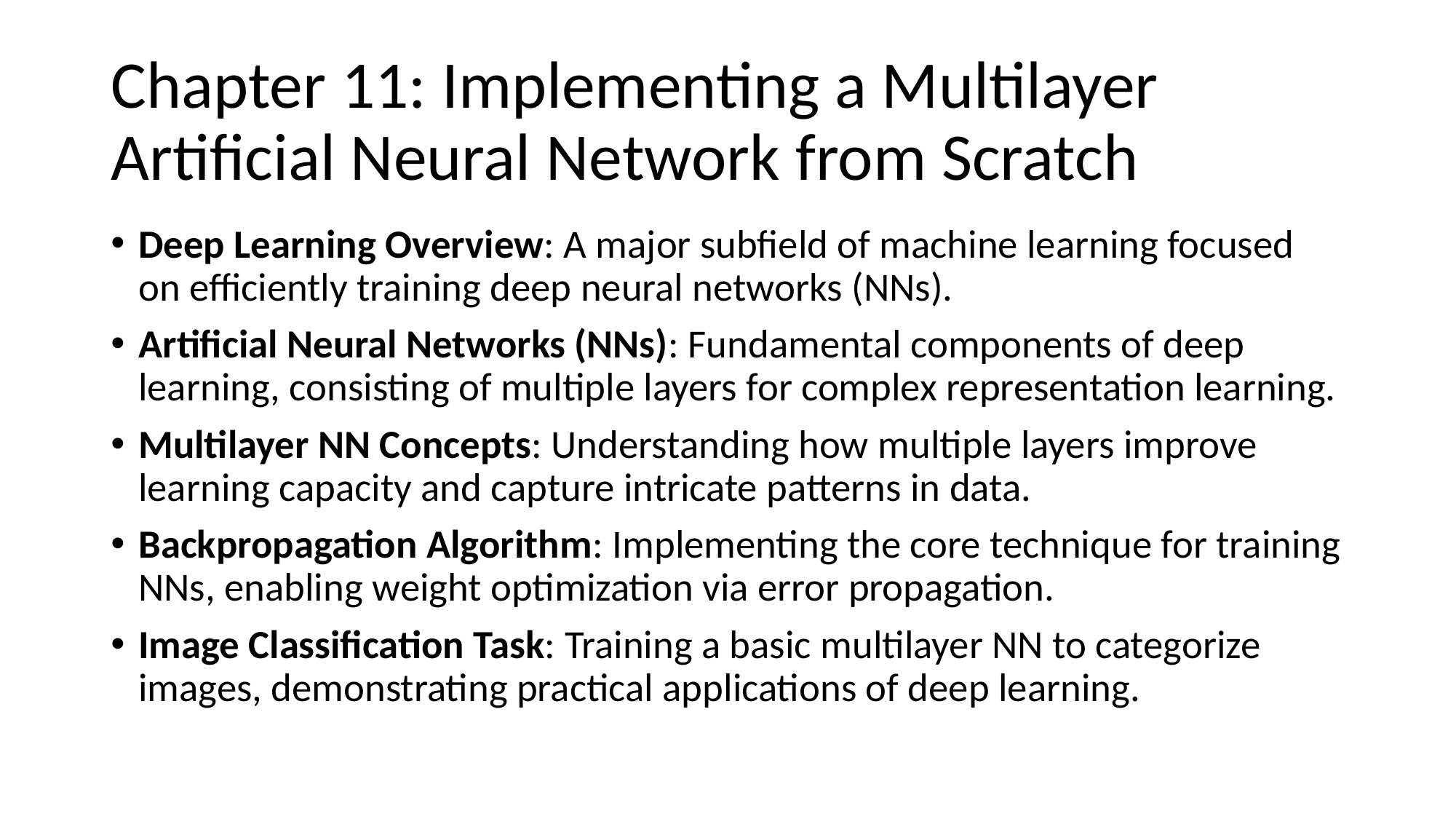

# Chapter 11: Implementing a Multilayer Artificial Neural Network from Scratch
Deep Learning Overview: A major subfield of machine learning focused on efficiently training deep neural networks (NNs).
Artificial Neural Networks (NNs): Fundamental components of deep learning, consisting of multiple layers for complex representation learning.
Multilayer NN Concepts: Understanding how multiple layers improve learning capacity and capture intricate patterns in data.
Backpropagation Algorithm: Implementing the core technique for training NNs, enabling weight optimization via error propagation.
Image Classification Task: Training a basic multilayer NN to categorize images, demonstrating practical applications of deep learning.